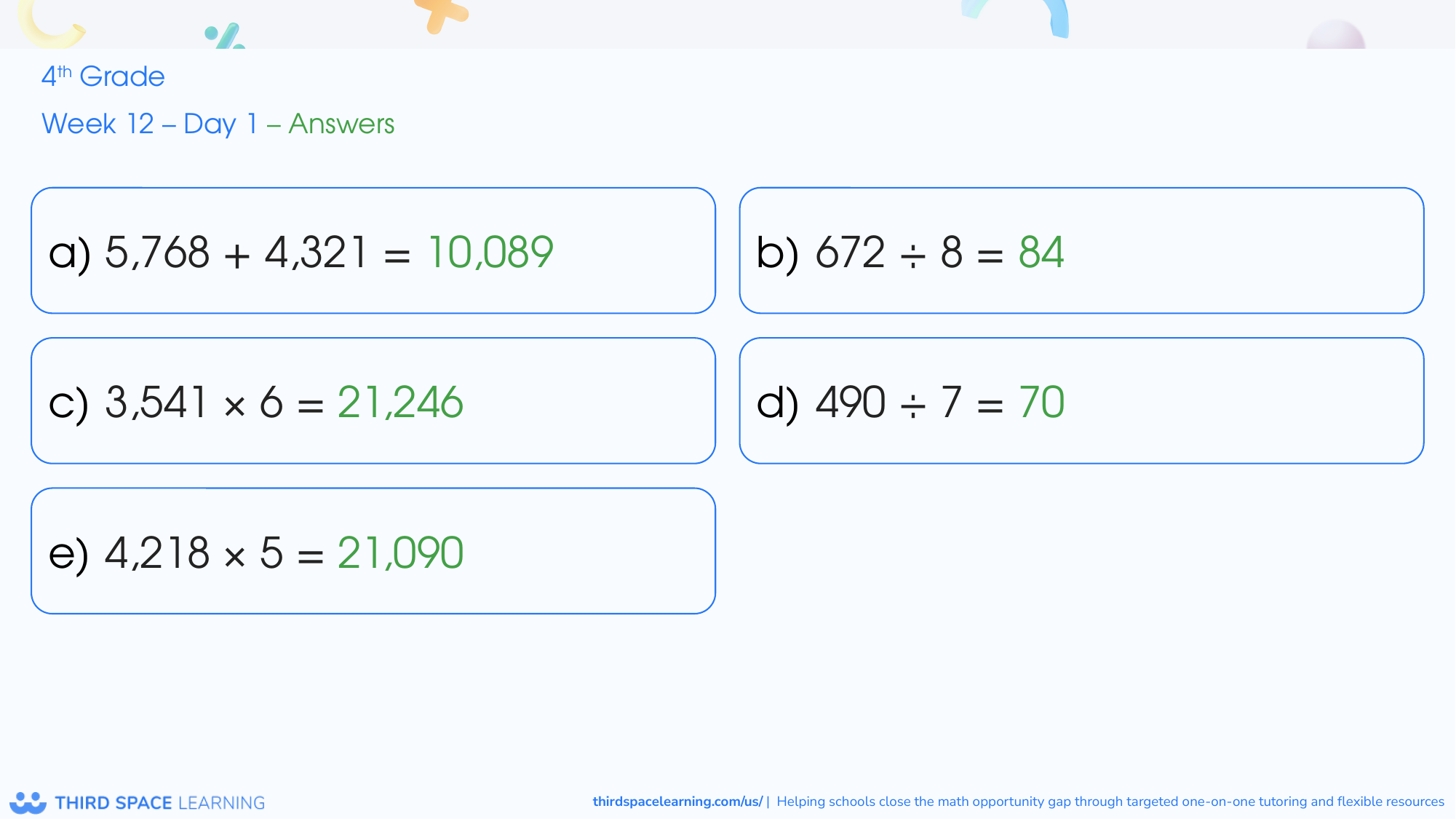

4th Grade
Week 12 – Day 1 – Answers
5,768 + 4,321 = 10,089
672 ÷ 8 = 84
3,541 × 6 = 21,246
490 ÷ 7 = 70
4,218 × 5 = 21,090